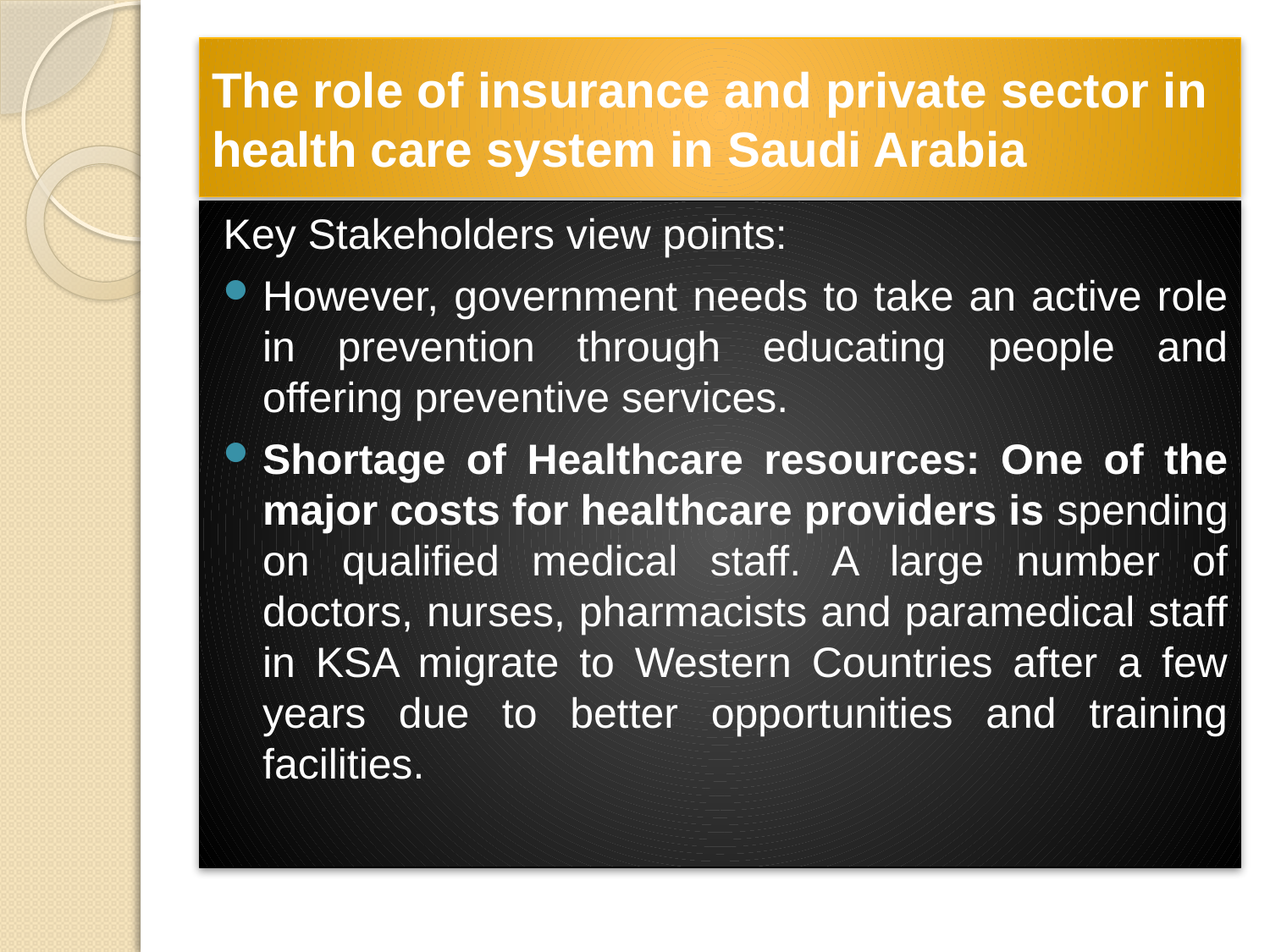

# The role of insurance and private sector in health care system in Saudi Arabia
Key Stakeholders view points:
However, government needs to take an active role in prevention through educating people and offering preventive services.
Shortage of Healthcare resources: One of the major costs for healthcare providers is spending on qualified medical staff. A large number of doctors, nurses, pharmacists and paramedical staff in KSA migrate to Western Countries after a few years due to better opportunities and training facilities.